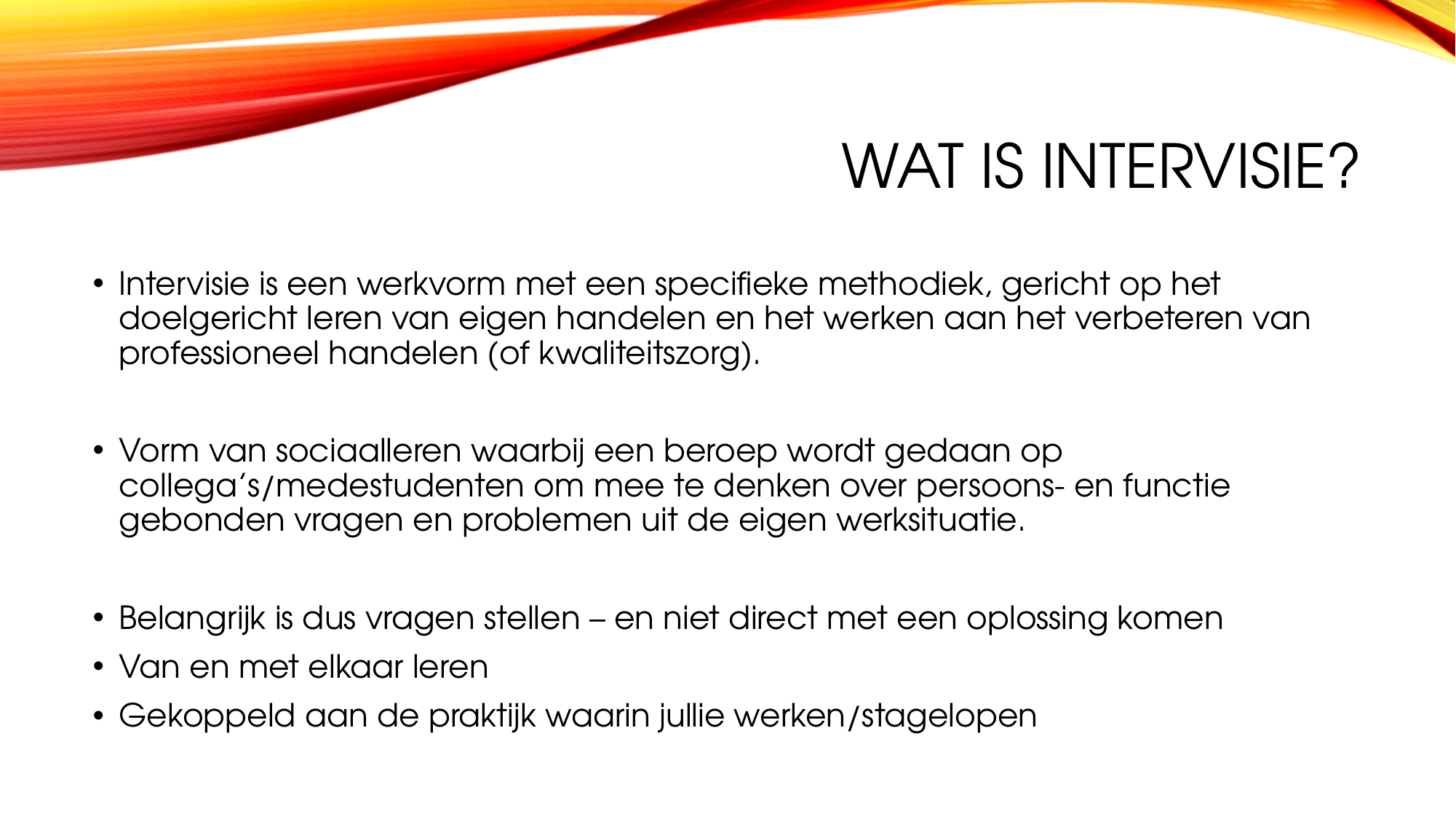

# Wat is intervisie?
Intervisie is een werkvorm met een specifieke methodiek, gericht op het doelgericht leren van eigen handelen en het werken aan het verbeteren van professioneel handelen (of kwaliteitszorg).

Vorm van sociaalleren waarbij een beroep wordt gedaan op collega’s/medestudenten om mee te denken over persoons- en functie gebonden vragen en problemen uit de eigen werksituatie.

Belangrijk is dus vragen stellen – en niet direct met een oplossing komen
Van en met elkaar leren
Gekoppeld aan de praktijk waarin jullie werken/stagelopen